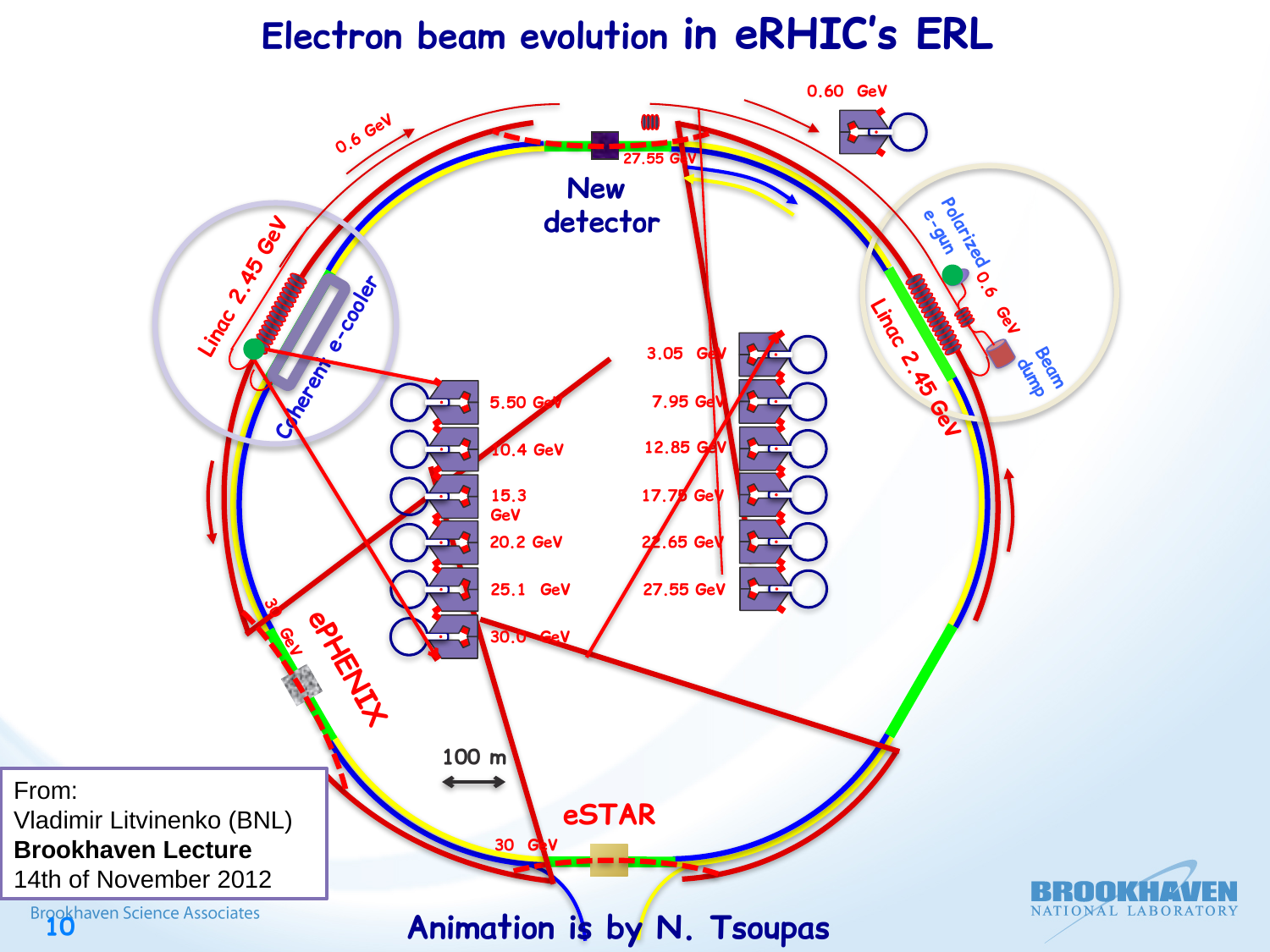

Electron beam evolution in eRHIC’s ERL

0.60  GeV

0.6 GeV
Beam
dump
Polarized
e-gun
0.6  GeV

27.55 GeV

New
detector

Linac 2.45 GeV

3.05  GeV
7.95 GeV
12.85 GeV
17.75 GeV
22.65 GeV
27.55 GeV

Coherent e-cooler

Linac 2.45 GeV

5.50 GeV

10.4 GeV

15.3 GeV

20.2 GeV

25.1  GeV

30.0  GeV

30  GeV
ePHENIX

100 m

From:
Vladimir Litvinenko (BNL)
Brookhaven Lecture
14th of November 2012
eSTAR
30  GeV

Animation is by N. Tsoupas
10